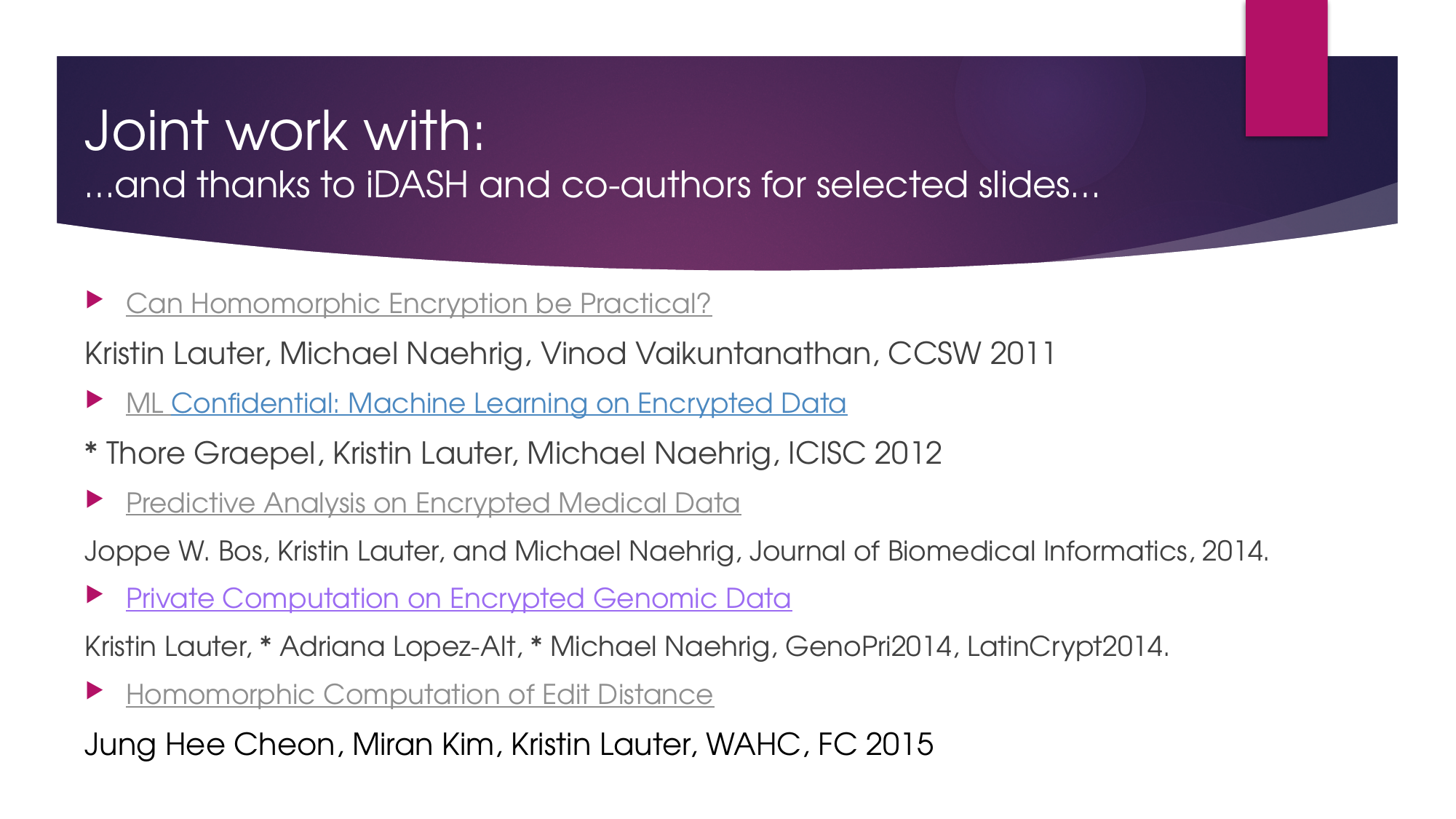

# Joint work with: …and thanks to iDASH and co-authors for selected slides…
Can Homomorphic Encryption be Practical?
Kristin Lauter, Michael Naehrig, Vinod Vaikuntanathan, CCSW 2011
ML Confidential: Machine Learning on Encrypted Data
* Thore Graepel, Kristin Lauter, Michael Naehrig, ICISC 2012
Predictive Analysis on Encrypted Medical Data
Joppe W. Bos, Kristin Lauter, and Michael Naehrig, Journal of Biomedical Informatics, 2014.
Private Computation on Encrypted Genomic Data
Kristin Lauter, * Adriana Lopez-Alt, * Michael Naehrig, GenoPri2014, LatinCrypt2014.
Homomorphic Computation of Edit Distance
Jung Hee Cheon, Miran Kim, Kristin Lauter, WAHC, FC 2015